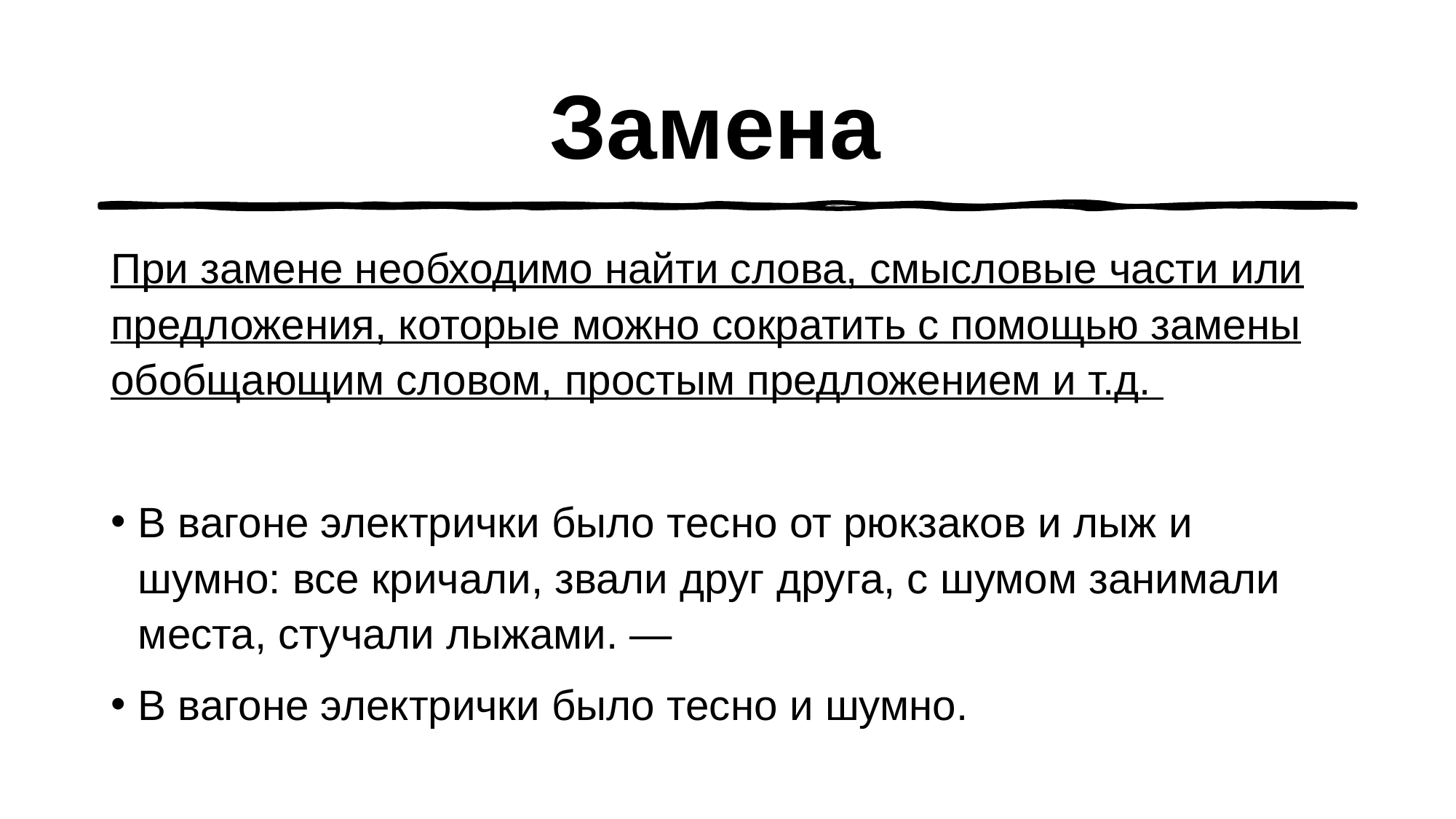

# Замена
При замене необходимо найти слова, смысловые части или предложения, которые можно сократить с помощью замены обобщающим словом, простым предложением и т.д.

В вагоне электрички было тесно от рюкзаков и лыж и шумно: все кричали, звали друг друга, с шумом занимали места, стучали лыжами. —
В вагоне электрички было тесно и шумно.